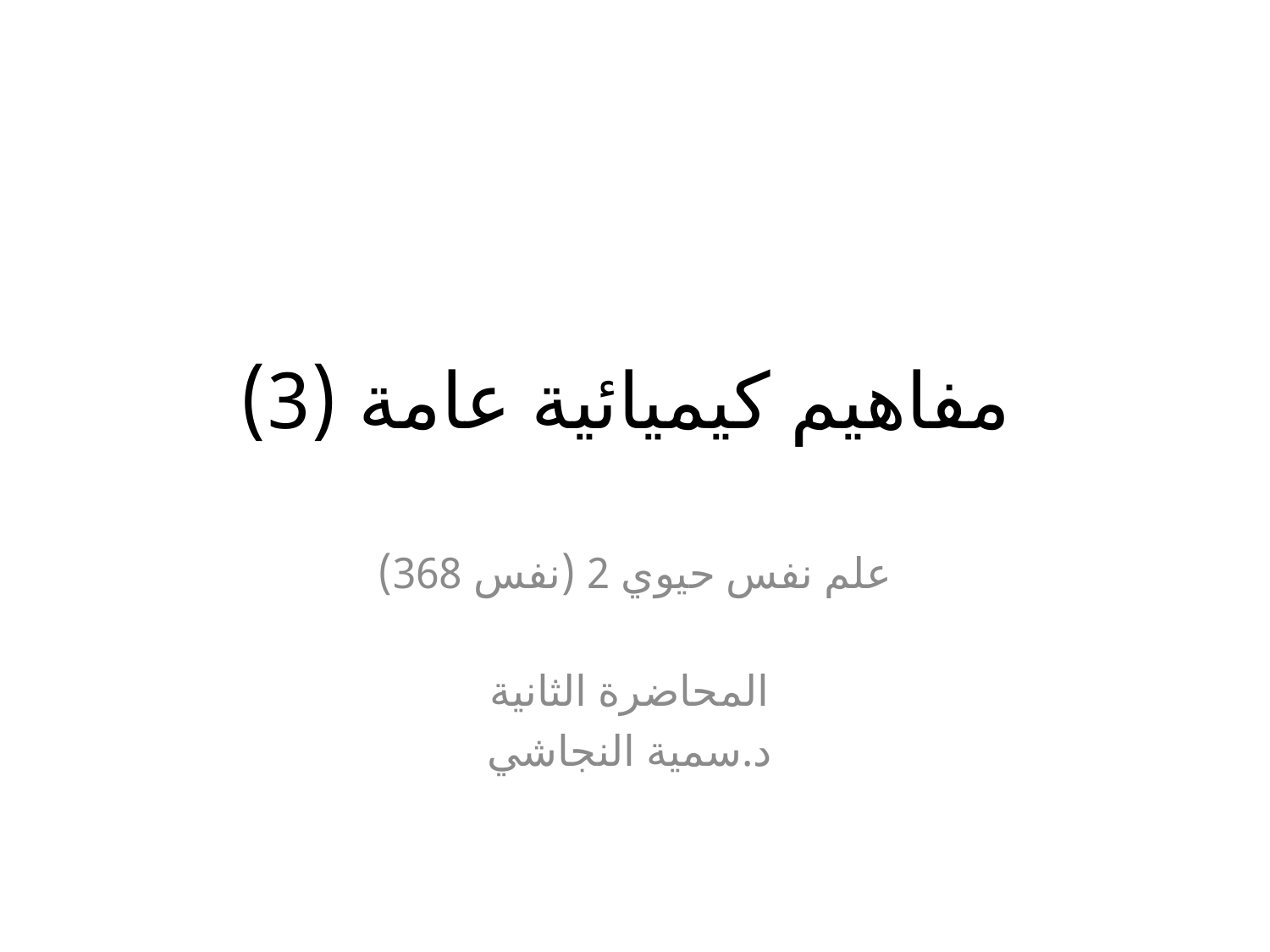

# مفاهيم كيميائية عامة (3)
علم نفس حيوي 2 (نفس 368)

المحاضرة الثانية
د.سمية النجاشي